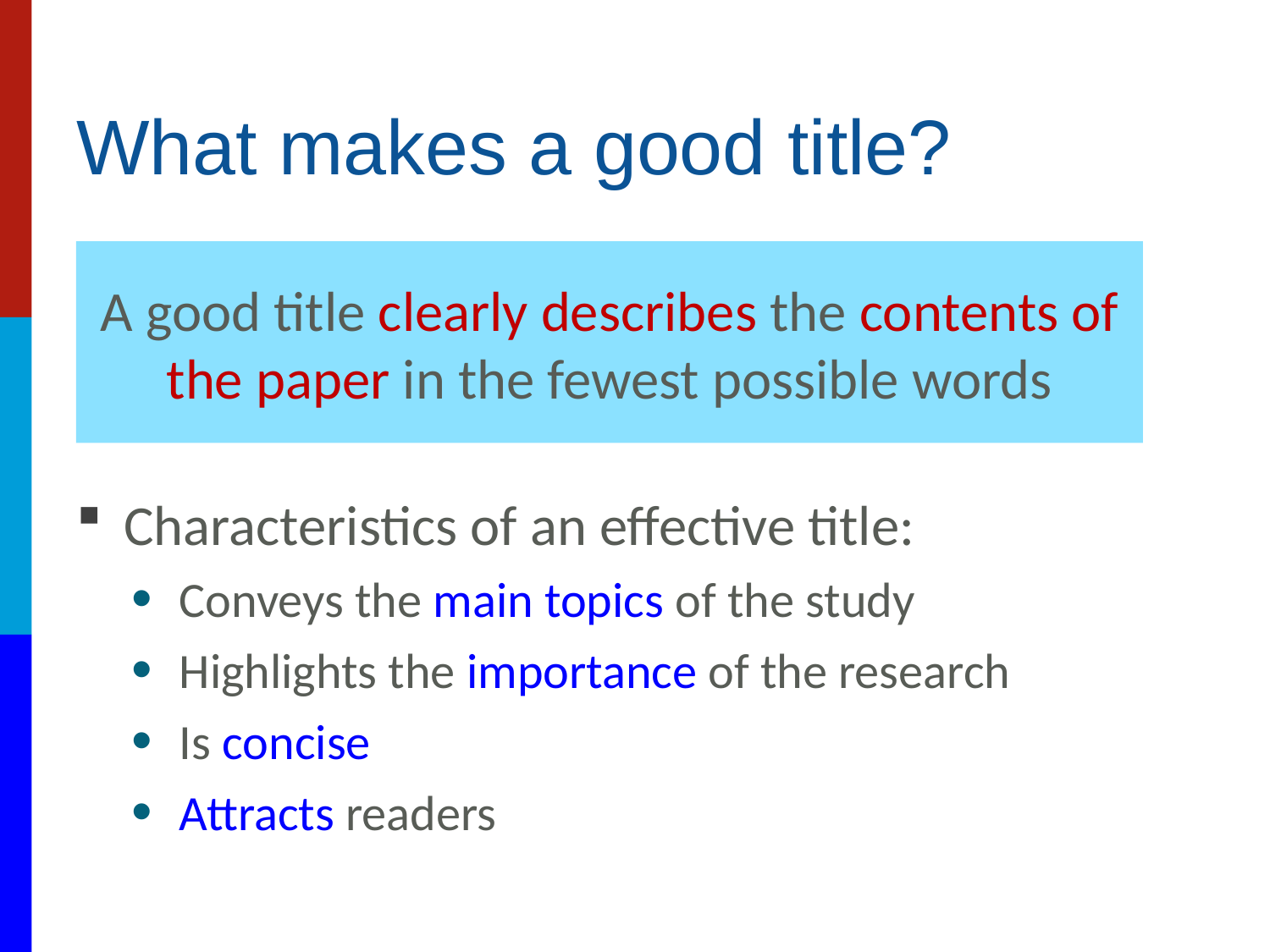

# What makes a good title?
A good title clearly describes the contents of the paper in the fewest possible words
Characteristics of an effective title:
Conveys the main topics of the study
Highlights the importance of the research
Is concise
Attracts readers